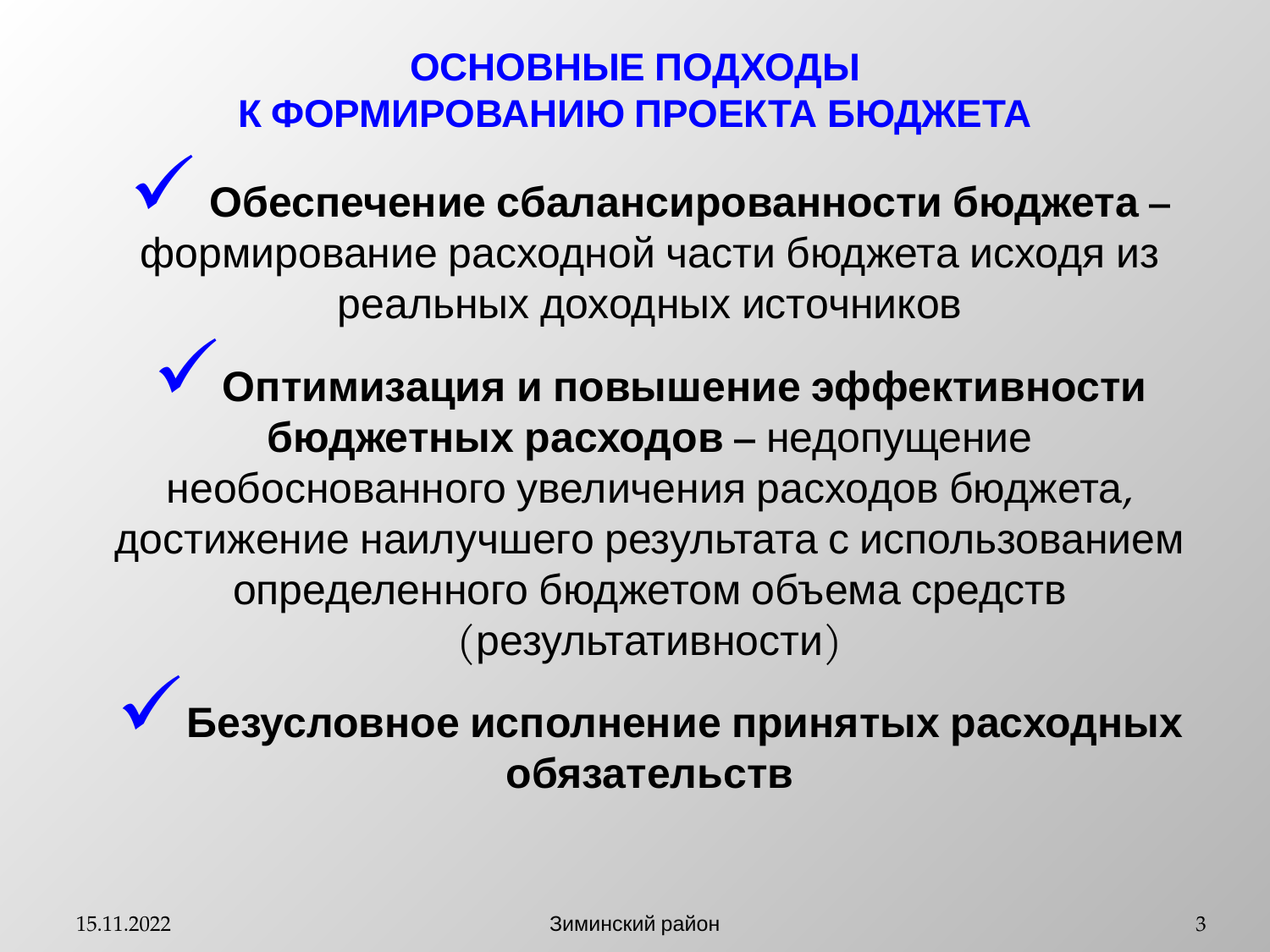

ОСНОВНЫЕ ПОДХОДЫ
К ФОРМИРОВАНИЮ ПРОЕКТА БЮДЖЕТА
 Обеспечение сбалансированности бюджета – формирование расходной части бюджета исходя из реальных доходных источников
Оптимизация и повышение эффективности бюджетных расходов – недопущение необоснованного увеличения расходов бюджета, достижение наилучшего результата с использованием определенного бюджетом объема средств (результативности)
Безусловное исполнение принятых расходных обязательств

15.11.2022
Зиминский район
3